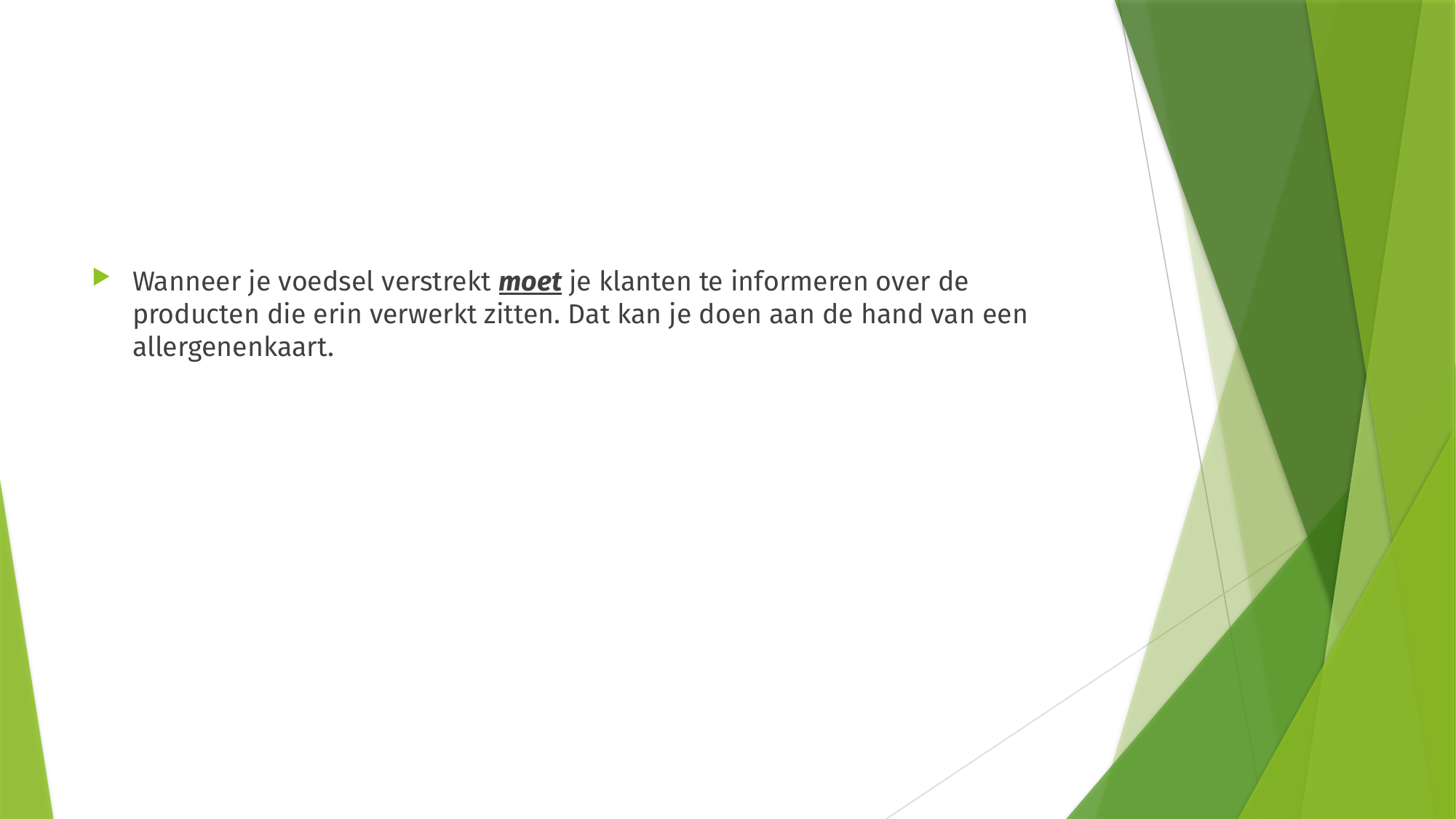

#
Wanneer je voedsel verstrekt moet je klanten te informeren over de producten die erin verwerkt zitten. Dat kan je doen aan de hand van een allergenenkaart.